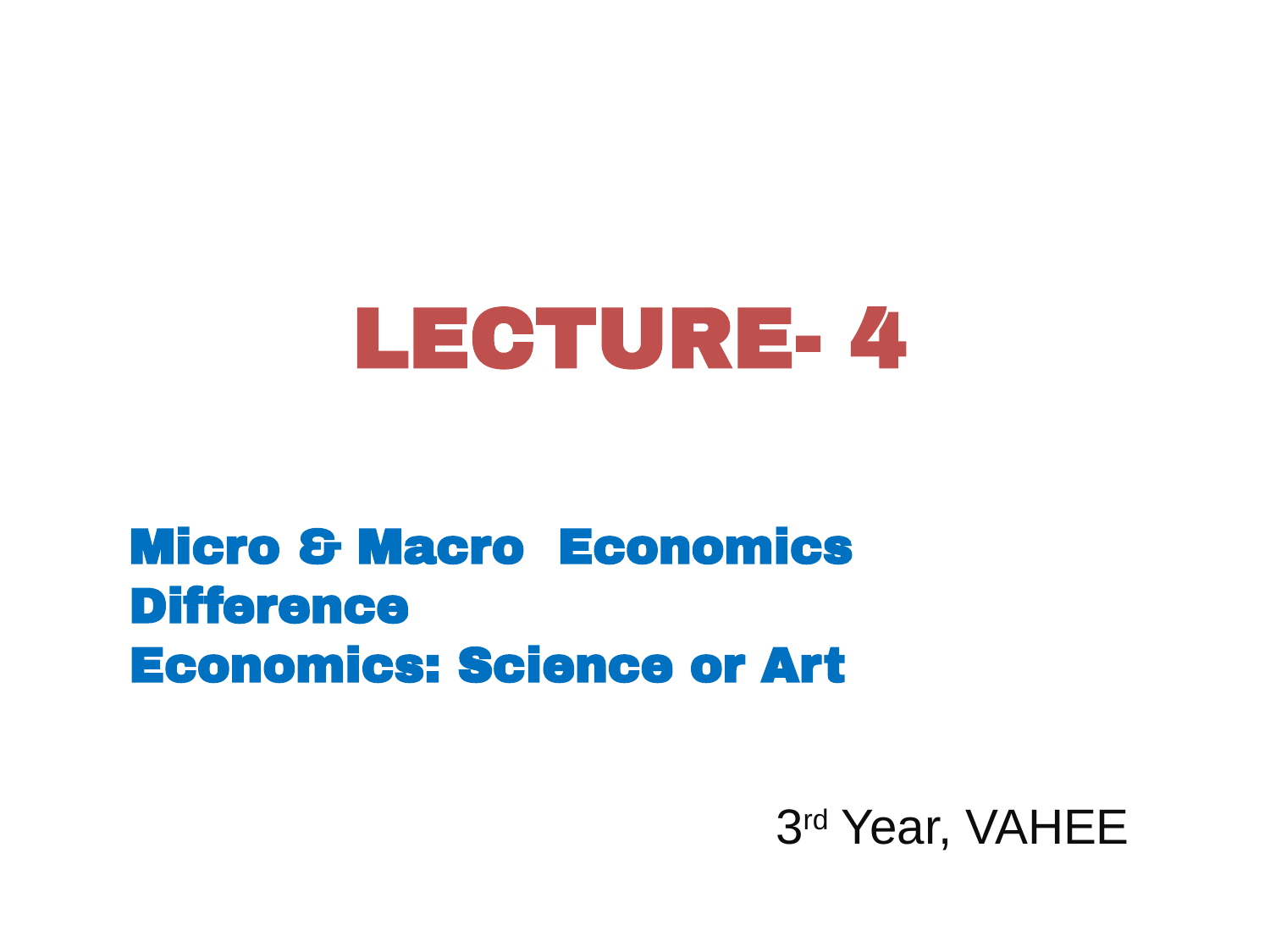

# LECTURE- 4
Micro & Macro  Economics
Difference
Economics: Science or Art

3rd Year, VAHEE